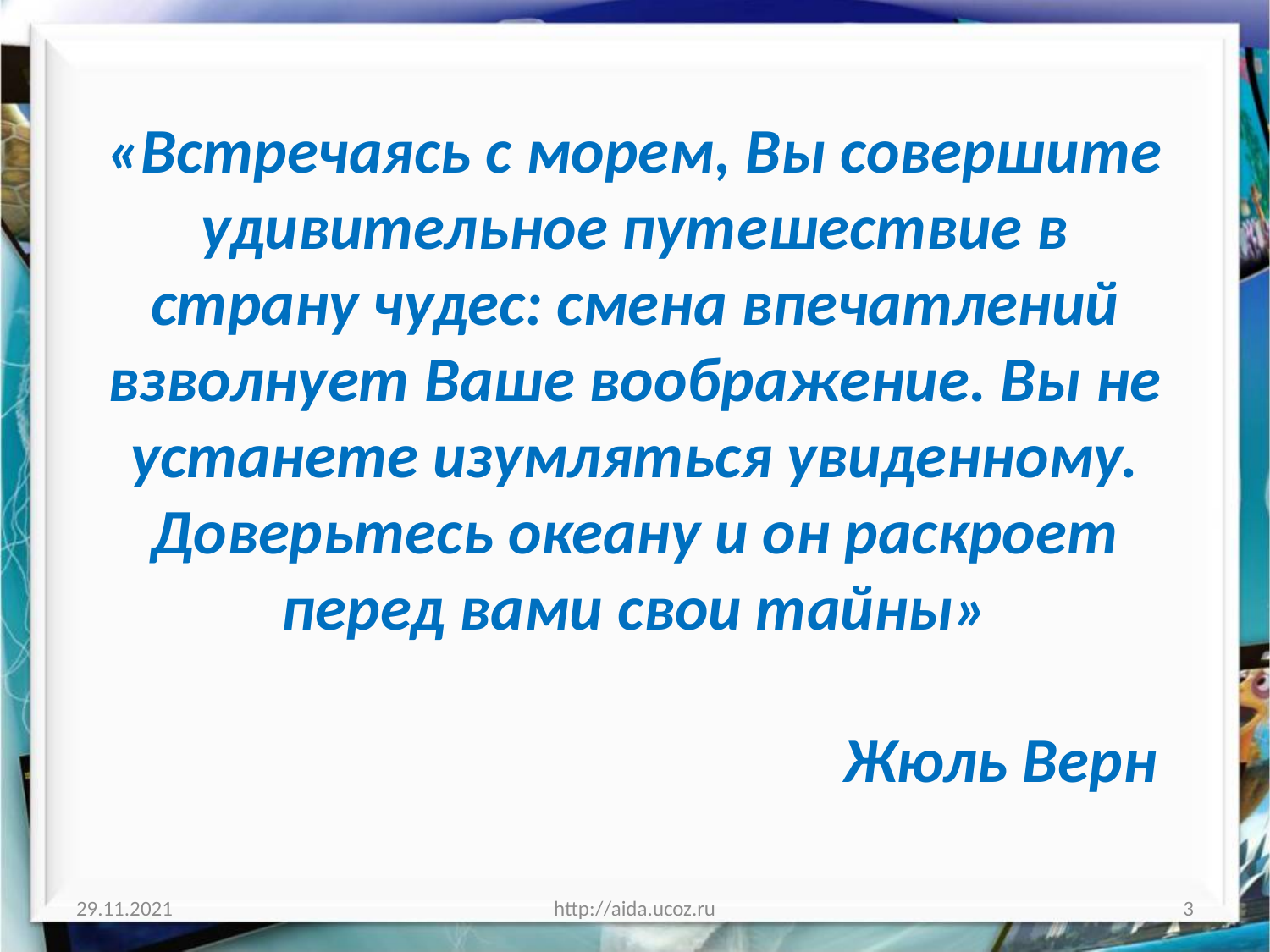

# «Встречаясь с морем, Вы совершите удивительное путешествие в страну чудес: смена впечатлений взволнует Ваше воображение. Вы не устанете изумляться увиденному. Доверьтесь океану и он раскроет перед вами свои тайны» Жюль Верн
29.11.2021
http://aida.ucoz.ru
3